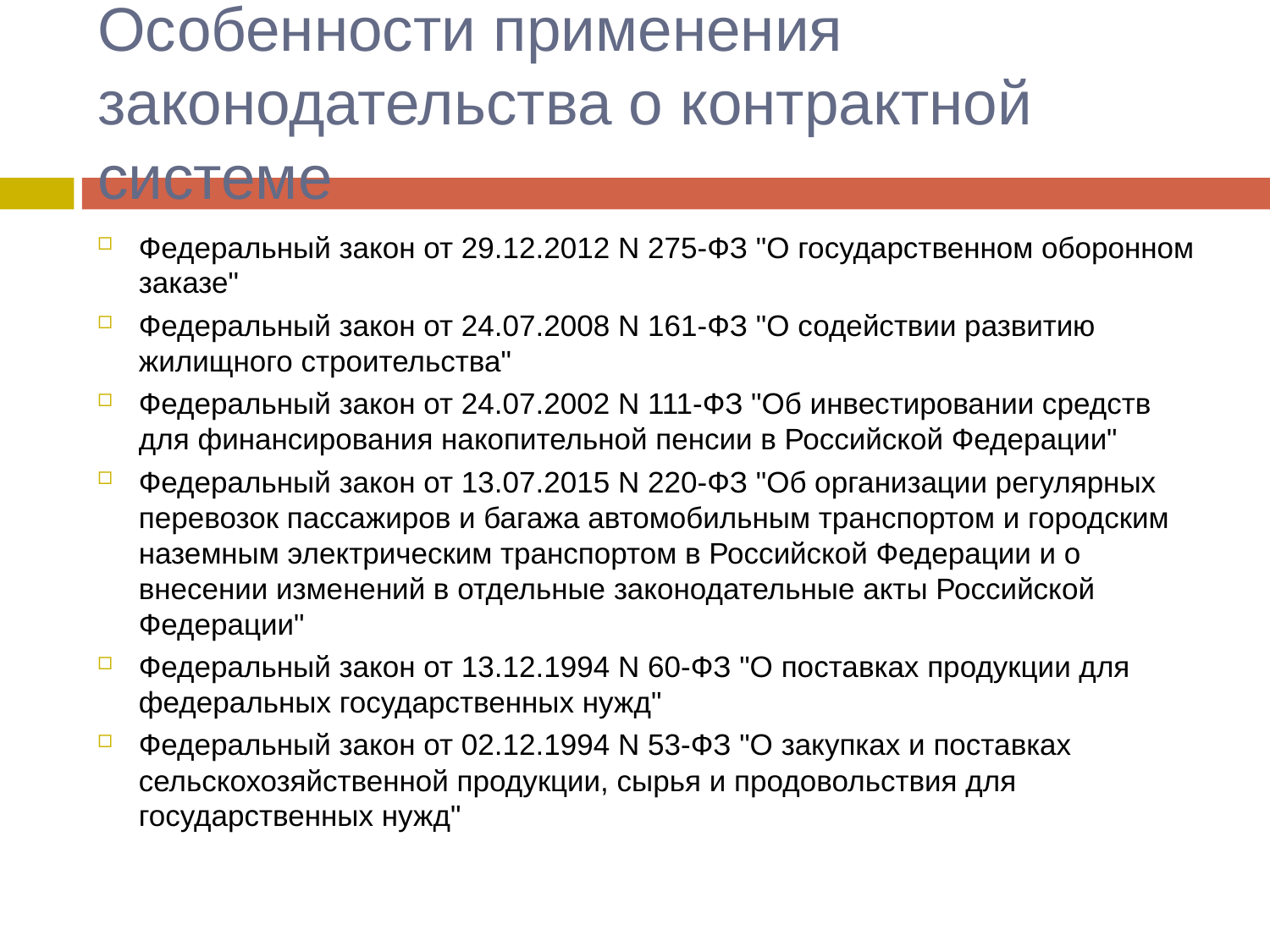

# Особенности применения законодательства о контрактной системе
Федеральный закон от 29.12.2012 N 275-ФЗ "О государственном оборонном заказе"
Федеральный закон от 24.07.2008 N 161-ФЗ "О содействии развитию жилищного строительства"
Федеральный закон от 24.07.2002 N 111-ФЗ "Об инвестировании средств для финансирования накопительной пенсии в Российской Федерации"
Федеральный закон от 13.07.2015 N 220-ФЗ "Об организации регулярных перевозок пассажиров и багажа автомобильным транспортом и городским наземным электрическим транспортом в Российской Федерации и о внесении изменений в отдельные законодательные акты Российской Федерации"
Федеральный закон от 13.12.1994 N 60-ФЗ "О поставках продукции для федеральных государственных нужд"
Федеральный закон от 02.12.1994 N 53-ФЗ "О закупках и поставках сельскохозяйственной продукции, сырья и продовольствия для государственных нужд"